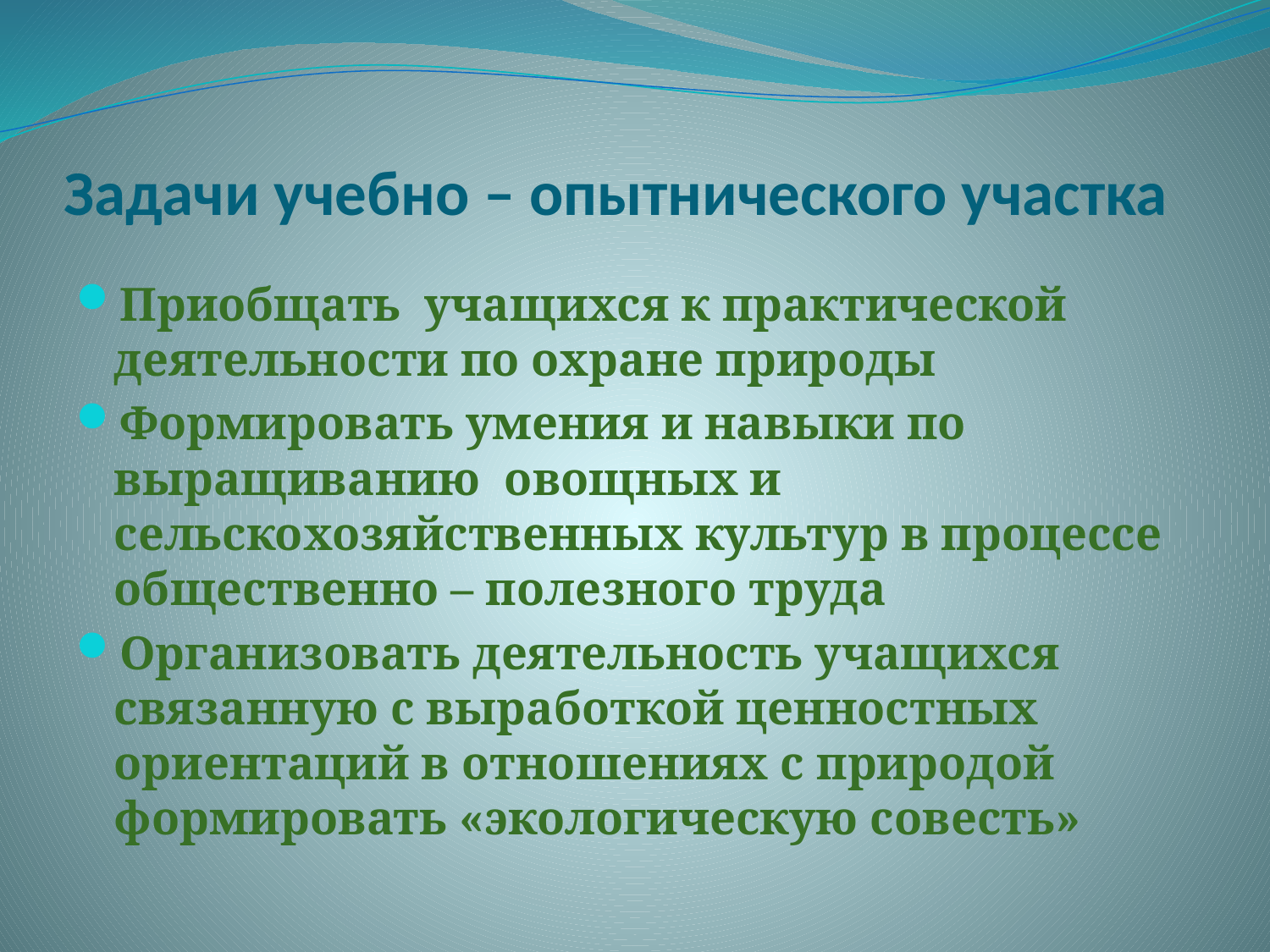

# Задачи учебно – опытнического участка
Приобщать  учащихся к практической деятельности по охране природы
Формировать умения и навыки по выращиванию  овощных и сельскохозяйственных культур в процессе общественно – полезного труда
Организовать деятельность учащихся связанную с выработкой ценностных ориентаций в отношениях с природой формировать «экологическую совесть»